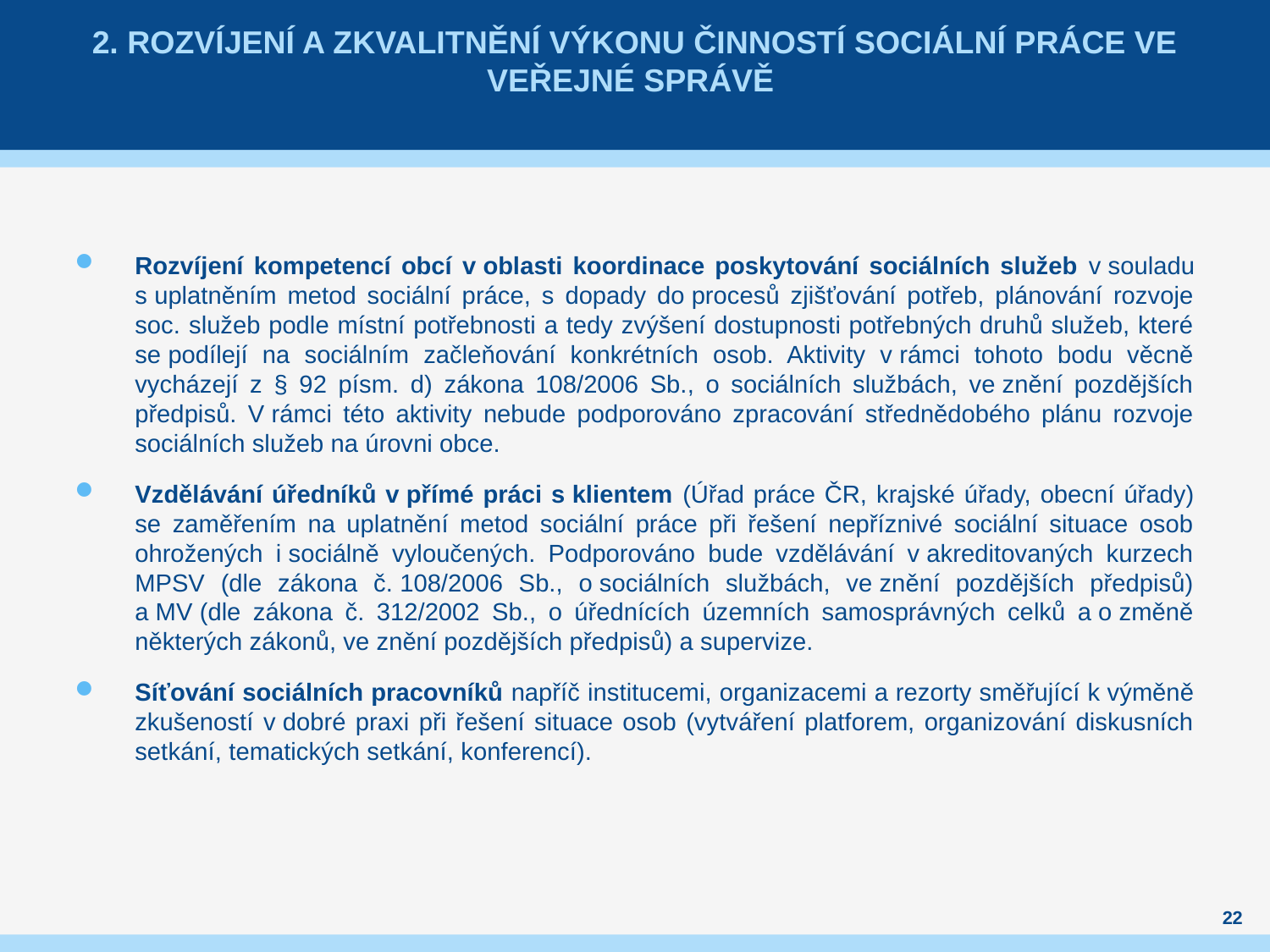

# 2. Rozvíjení a zkvalitnění výkonu činností sociální práce ve veřejné správě
Rozvíjení kompetencí obcí v oblasti koordinace poskytování sociálních služeb v souladu s uplatněním metod sociální práce, s dopady do procesů zjišťování potřeb, plánování rozvoje soc. služeb podle místní potřebnosti a tedy zvýšení dostupnosti potřebných druhů služeb, které se podílejí na sociálním začleňování konkrétních osob. Aktivity v rámci tohoto bodu věcně vycházejí z § 92 písm. d) zákona 108/2006 Sb., o sociálních službách, ve znění pozdějších předpisů. V rámci této aktivity nebude podporováno zpracování střednědobého plánu rozvoje sociálních služeb na úrovni obce.
Vzdělávání úředníků v přímé práci s klientem (Úřad práce ČR, krajské úřady, obecní úřady) se zaměřením na uplatnění metod sociální práce při řešení nepříznivé sociální situace osob ohrožených i sociálně vyloučených. Podporováno bude vzdělávání v akreditovaných kurzech MPSV (dle zákona č. 108/2006 Sb., o sociálních službách, ve znění pozdějších předpisů) a MV (dle zákona č. 312/2002 Sb., o úřednících územních samosprávných celků a o změně některých zákonů, ve znění pozdějších předpisů) a supervize.
Síťování sociálních pracovníků napříč institucemi, organizacemi a rezorty směřující k výměně zkušeností v dobré praxi při řešení situace osob (vytváření platforem, organizování diskusních setkání, tematických setkání, konferencí).

22